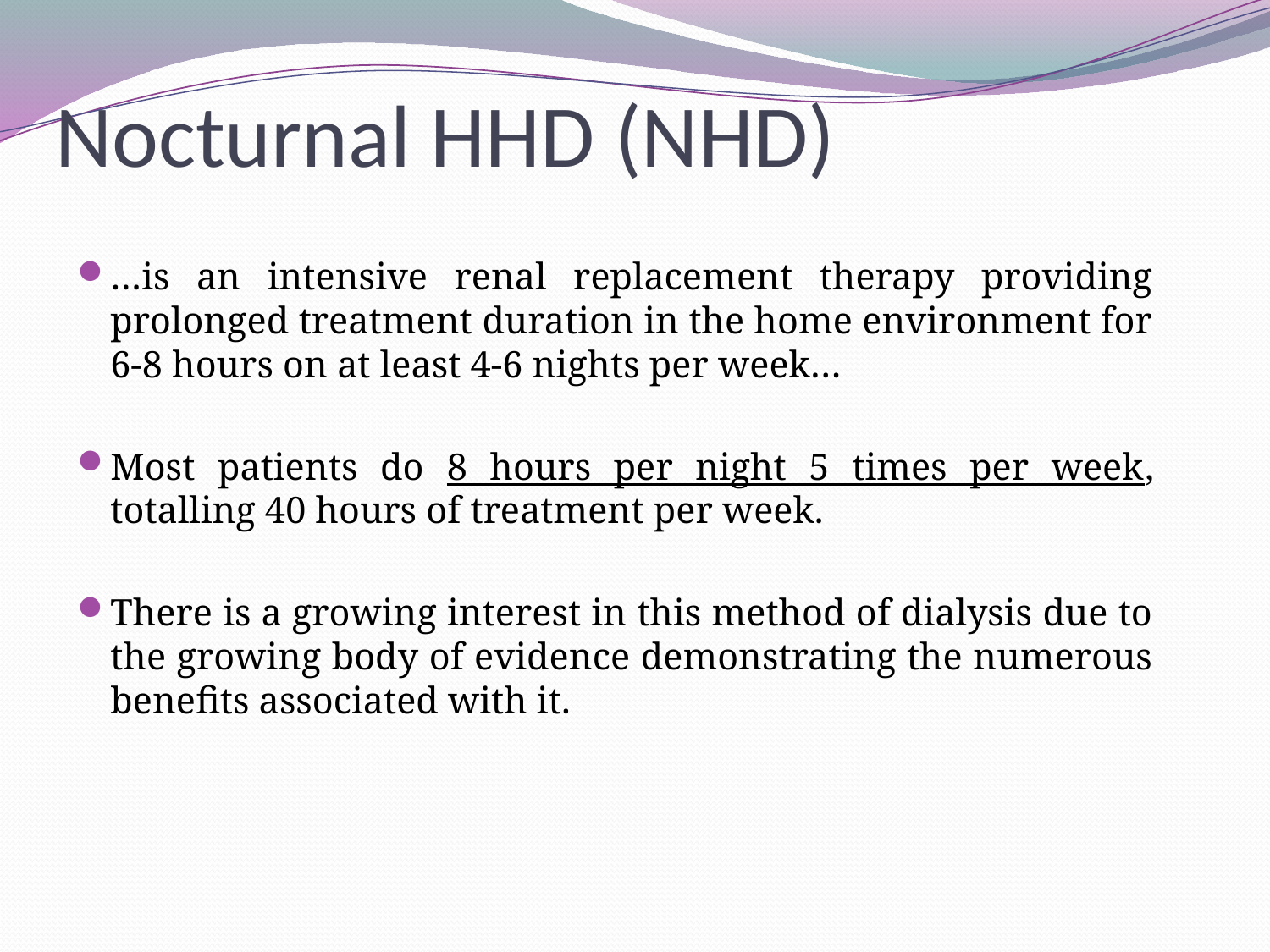

# Nocturnal HHD (NHD)

…is an intensive renal replacement therapy providing prolonged treatment duration in the home environment for 6-8 hours on at least 4-6 nights per week…

Most patients do 8 hours per night 5 times per week, totalling 40 hours of treatment per week.

There is a growing interest in this method of dialysis due to the growing body of evidence demonstrating the numerous benefits associated with it.